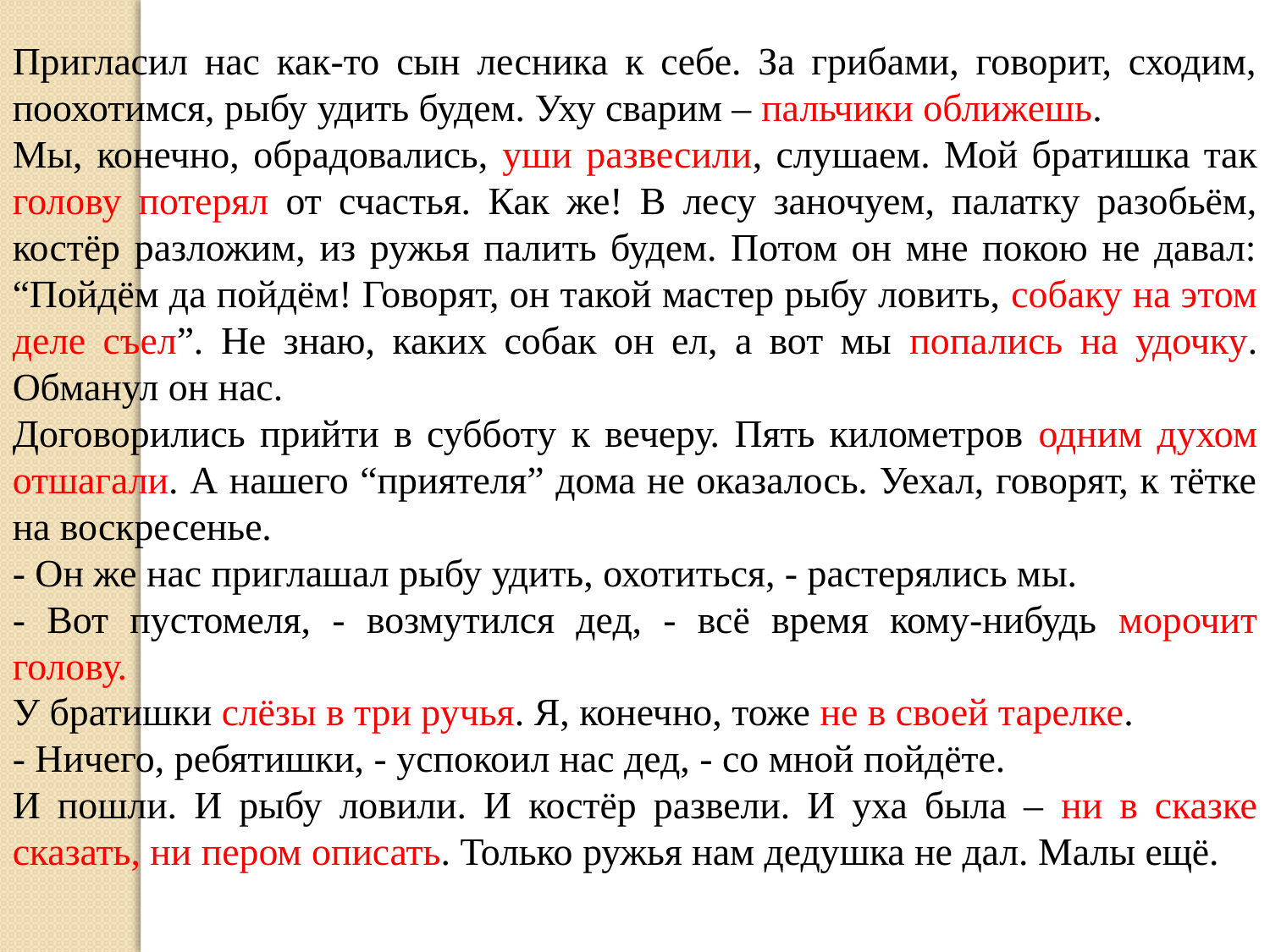

Пригласил нас как-то сын лесника к себе. За грибами, говорит, сходим, поохотимся, рыбу удить будем. Уху сварим – пальчики оближешь.
Мы, конечно, обрадовались, уши развесили, слушаем. Мой братишка так голову потерял от счастья. Как же! В лесу заночуем, палатку разобьём, костёр разложим, из ружья палить будем. Потом он мне покою не давал: “Пойдём да пойдём! Говорят, он такой мастер рыбу ловить, собаку на этом деле съел”. Не знаю, каких собак он ел, а вот мы попались на удочку. Обманул он нас.
Договорились прийти в субботу к вечеру. Пять километров одним духом отшагали. А нашего “приятеля” дома не оказалось. Уехал, говорят, к тётке на воскресенье.
- Он же нас приглашал рыбу удить, охотиться, - растерялись мы.
- Вот пустомеля, - возмутился дед, - всё время кому-нибудь морочит голову.
У братишки слёзы в три ручья. Я, конечно, тоже не в своей тарелке.
- Ничего, ребятишки, - успокоил нас дед, - со мной пойдёте.
И пошли. И рыбу ловили. И костёр развели. И уха была – ни в сказке сказать, ни пером описать. Только ружья нам дедушка не дал. Малы ещё.